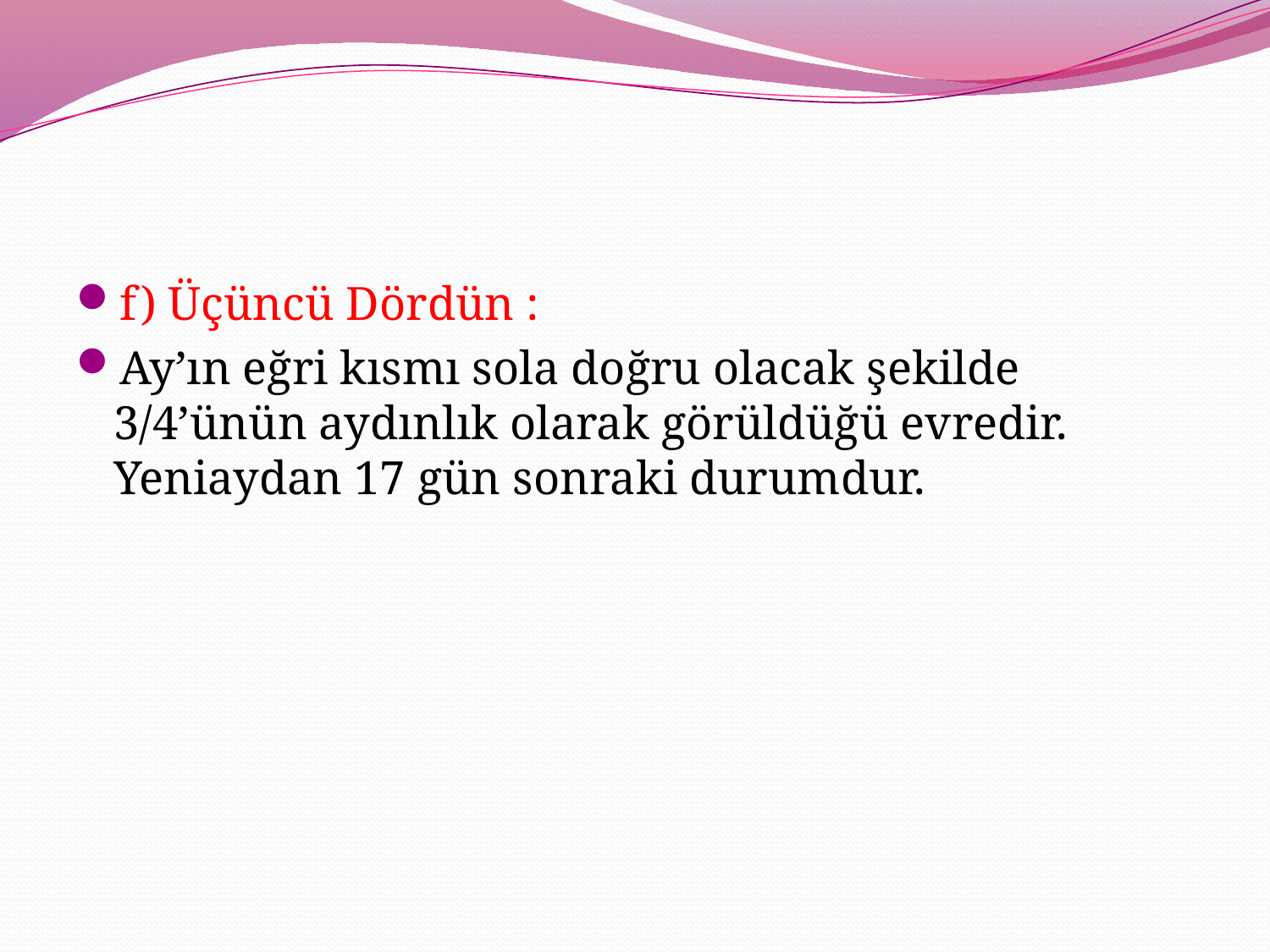

f) Üçüncü Dördün :
Ay’ın eğri kısmı sola doğru olacak şekilde 3/4’ünün aydınlık olarak görüldüğü evredir. Yeniaydan 17 gün sonraki durumdur.